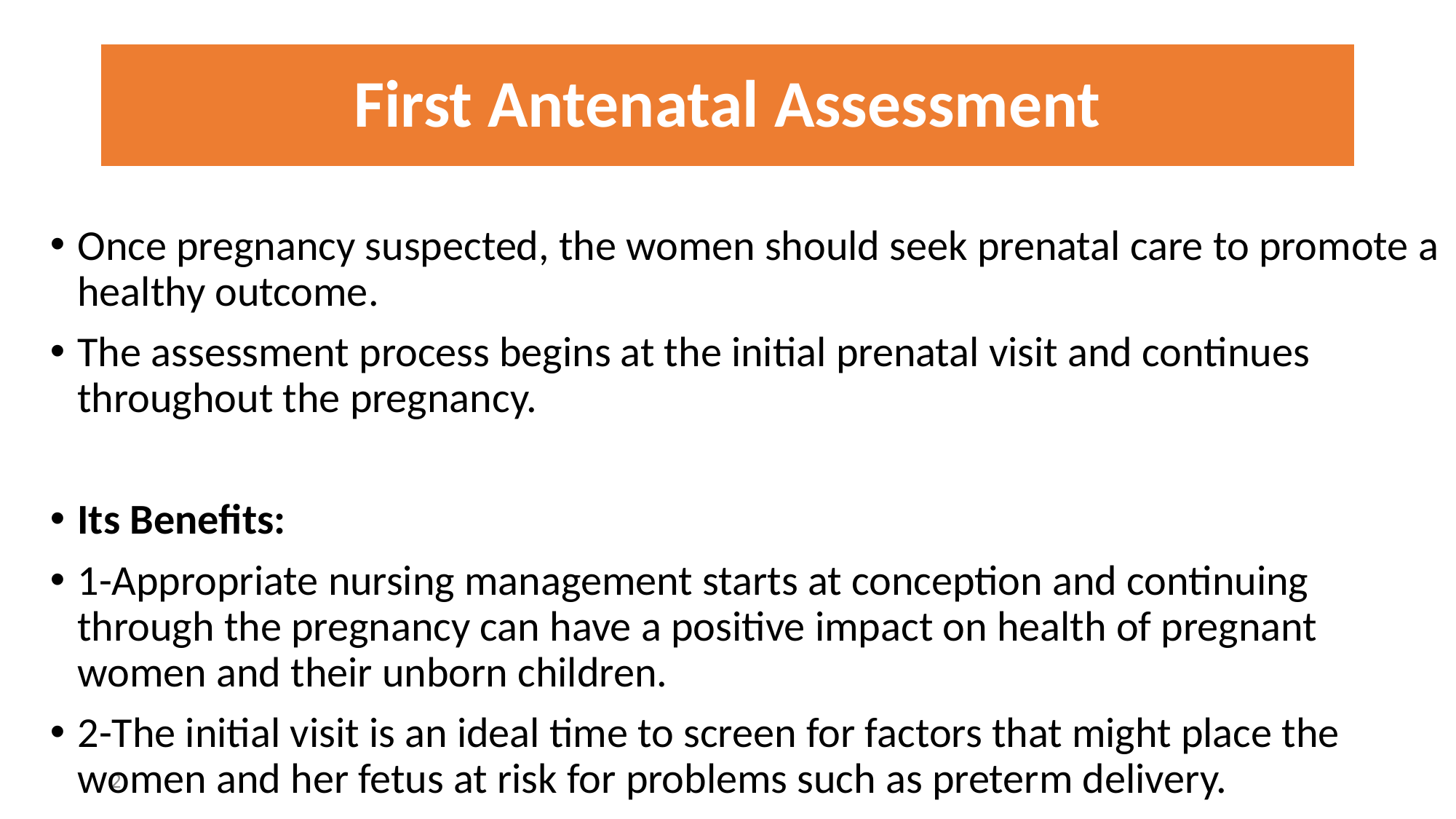

# First Antenatal Assessment
Once pregnancy suspected, the women should seek prenatal care to promote a healthy outcome.
The assessment process begins at the initial prenatal visit and continues throughout the pregnancy.

Its Benefits:
1-Appropriate nursing management starts at conception and continuing through the pregnancy can have a positive impact on health of pregnant women and their unborn children.
2-The initial visit is an ideal time to screen for factors that might place the women and her fetus at risk for problems such as preterm delivery.

2